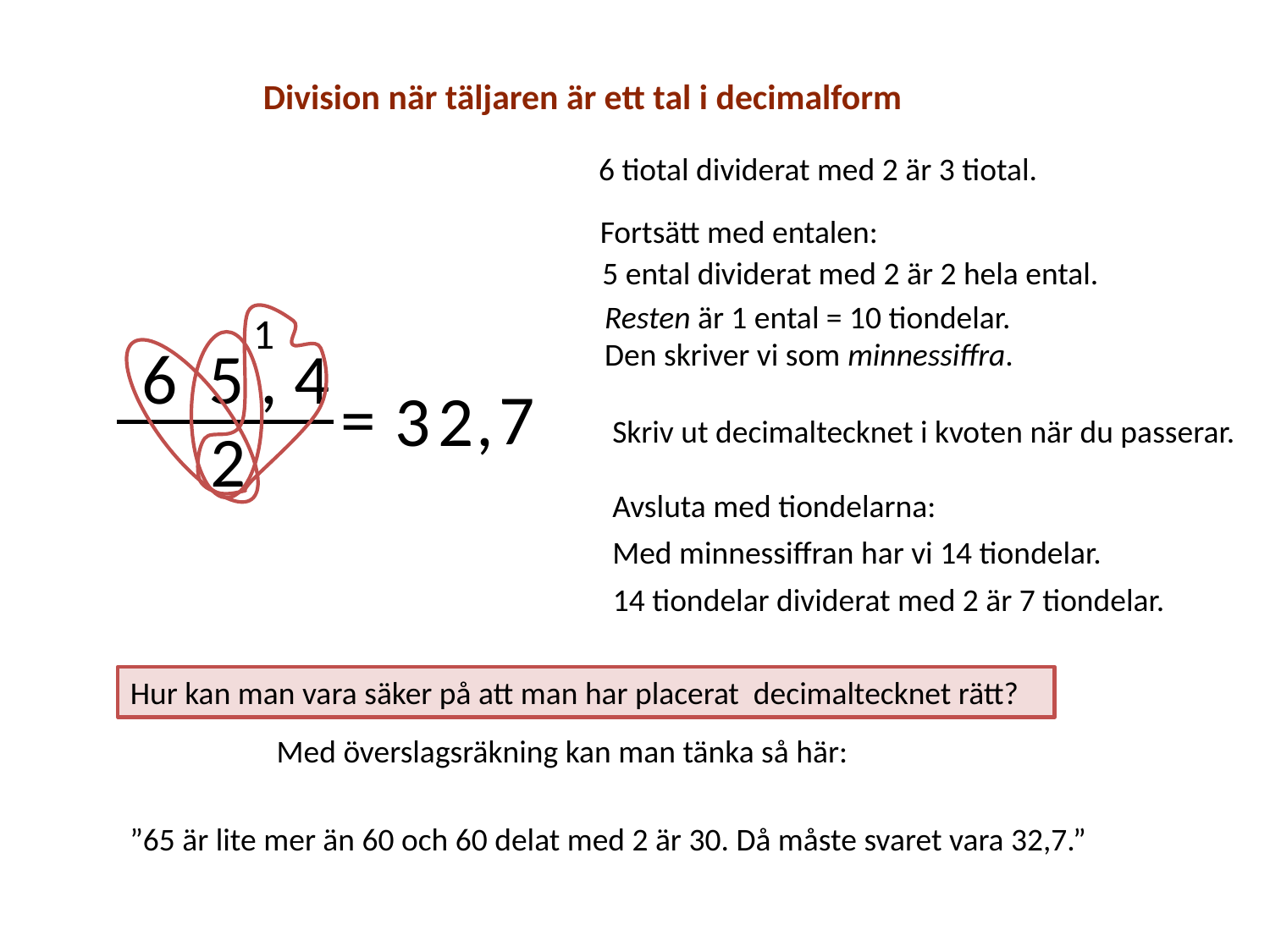

Division när täljaren är ett tal i decimalform
6 tiotal dividerat med 2 är 3 tiotal.
Fortsätt med entalen:
5 ental dividerat med 2 är 2 hela ental.
Resten är 1 ental = 10 tiondelar.
1

6  5 , 4
Den skriver vi som minnessiffra.

=
7
3
2
,
Skriv ut decimaltecknet i kvoten när du passerar.
2
Avsluta med tiondelarna:
Med minnessiffran har vi 14 tiondelar.
14 tiondelar dividerat med 2 är 7 tiondelar.
Hur kan man vara säker på att man har placerat  decimaltecknet rätt?
Med överslagsräkning kan man tänka så här:
”65 är lite mer än 60 och 60 delat med 2 är 30. Då måste svaret vara 32,7.”